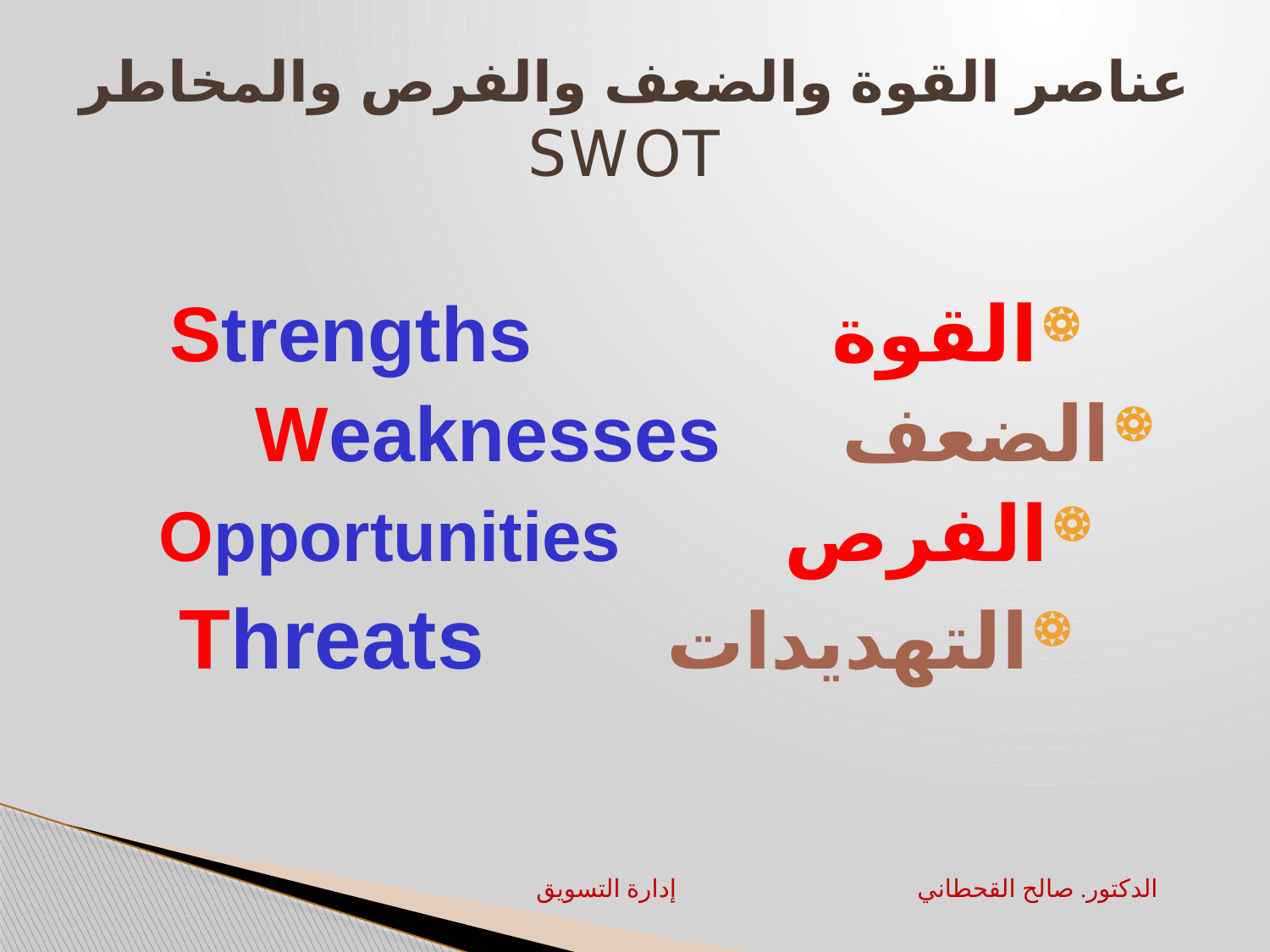

# عناصر القوة والضعف والفرص والمخاطر SWOT
القوة 			       Strengths
الضعف		 Weaknesses
الفرص 		   Opportunities
التهديدات		         Threats
إدارة التسويق		الدكتور. صالح القحطاني